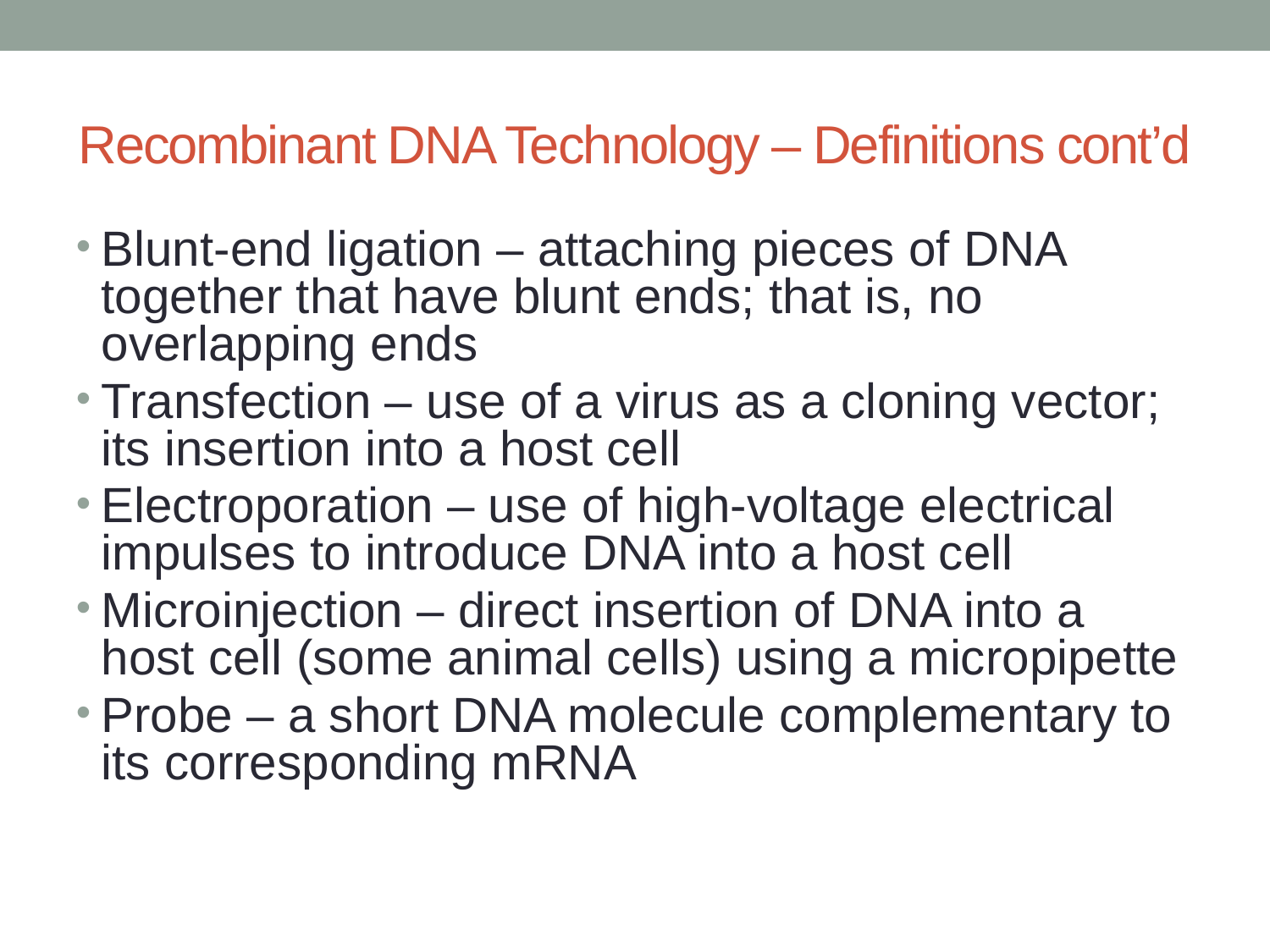

# Recombinant DNA Technology – Definitions cont’d
Blunt-end ligation – attaching pieces of DNA together that have blunt ends; that is, no overlapping ends
Transfection – use of a virus as a cloning vector; its insertion into a host cell
Electroporation – use of high-voltage electrical impulses to introduce DNA into a host cell
Microinjection – direct insertion of DNA into a host cell (some animal cells) using a micropipette
Probe – a short DNA molecule complementary to its corresponding mRNA